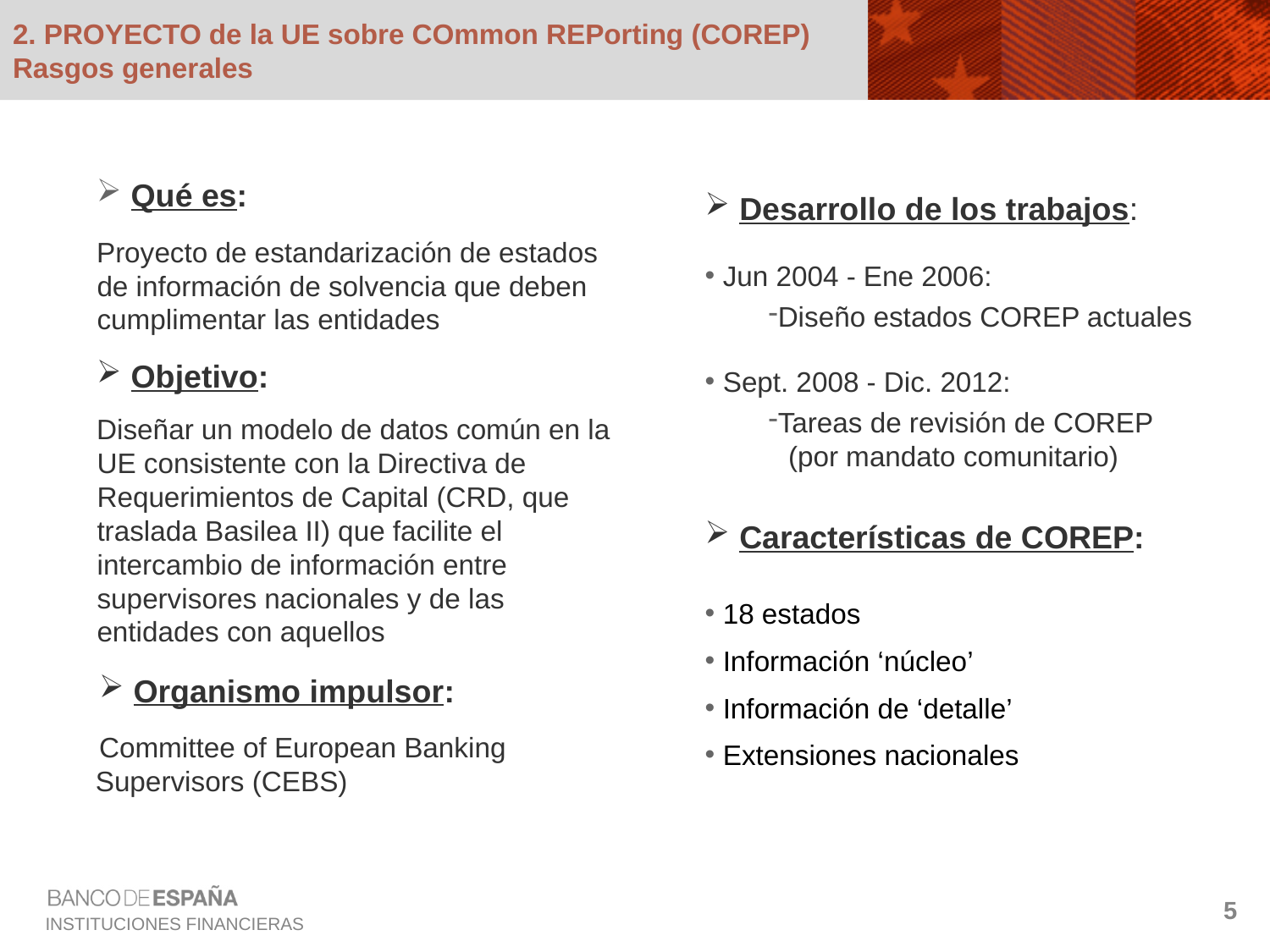

2. PROYECTO de la UE sobre COmmon REPorting (COREP)
Rasgos generales
 Qué es:
Proyecto de estandarización de estados de información de solvencia que deben cumplimentar las entidades
 Objetivo:
Diseñar un modelo de datos común en la UE consistente con la Directiva de Requerimientos de Capital (CRD, que traslada Basilea II) que facilite el intercambio de información entre supervisores nacionales y de las entidades con aquellos
 Desarrollo de los trabajos:

 Jun 2004 - Ene 2006:
Diseño estados COREP actuales

 Sept. 2008 - Dic. 2012:
Tareas de revisión de COREP           (por mandato comunitario)

 Características de COREP:

 18 estados
 Información ‘núcleo’
 Información de ‘detalle’
 Extensiones nacionales
 Organismo impulsor:
Committee of European Banking Supervisors (CEBS)
5